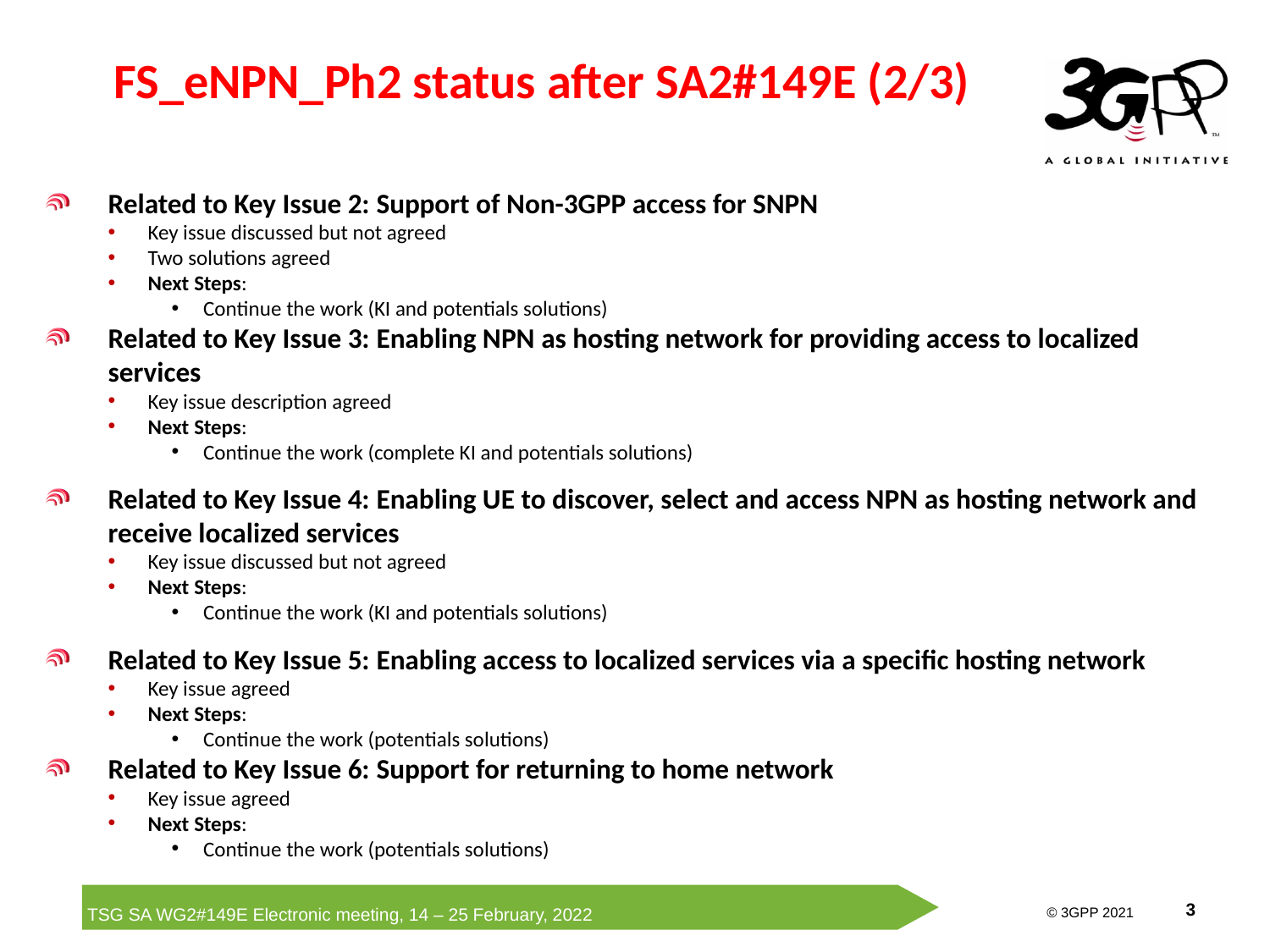

# FS_eNPN_Ph2 status after SA2#149E (2/3)
Related to Key Issue 2: Support of Non-3GPP access for SNPN
Key issue discussed but not agreed
Two solutions agreed
Next Steps:
Continue the work (KI and potentials solutions)
Related to Key Issue 3: Enabling NPN as hosting network for providing access to localized services
Key issue description agreed
Next Steps:
Continue the work (complete KI and potentials solutions)

Related to Key Issue 4: Enabling UE to discover, select and access NPN as hosting network and receive localized services
Key issue discussed but not agreed
Next Steps:
Continue the work (KI and potentials solutions)

Related to Key Issue 5: Enabling access to localized services via a specific hosting network
Key issue agreed
Next Steps:
Continue the work (potentials solutions)
Related to Key Issue 6: Support for returning to home network
Key issue agreed
Next Steps:
Continue the work (potentials solutions)